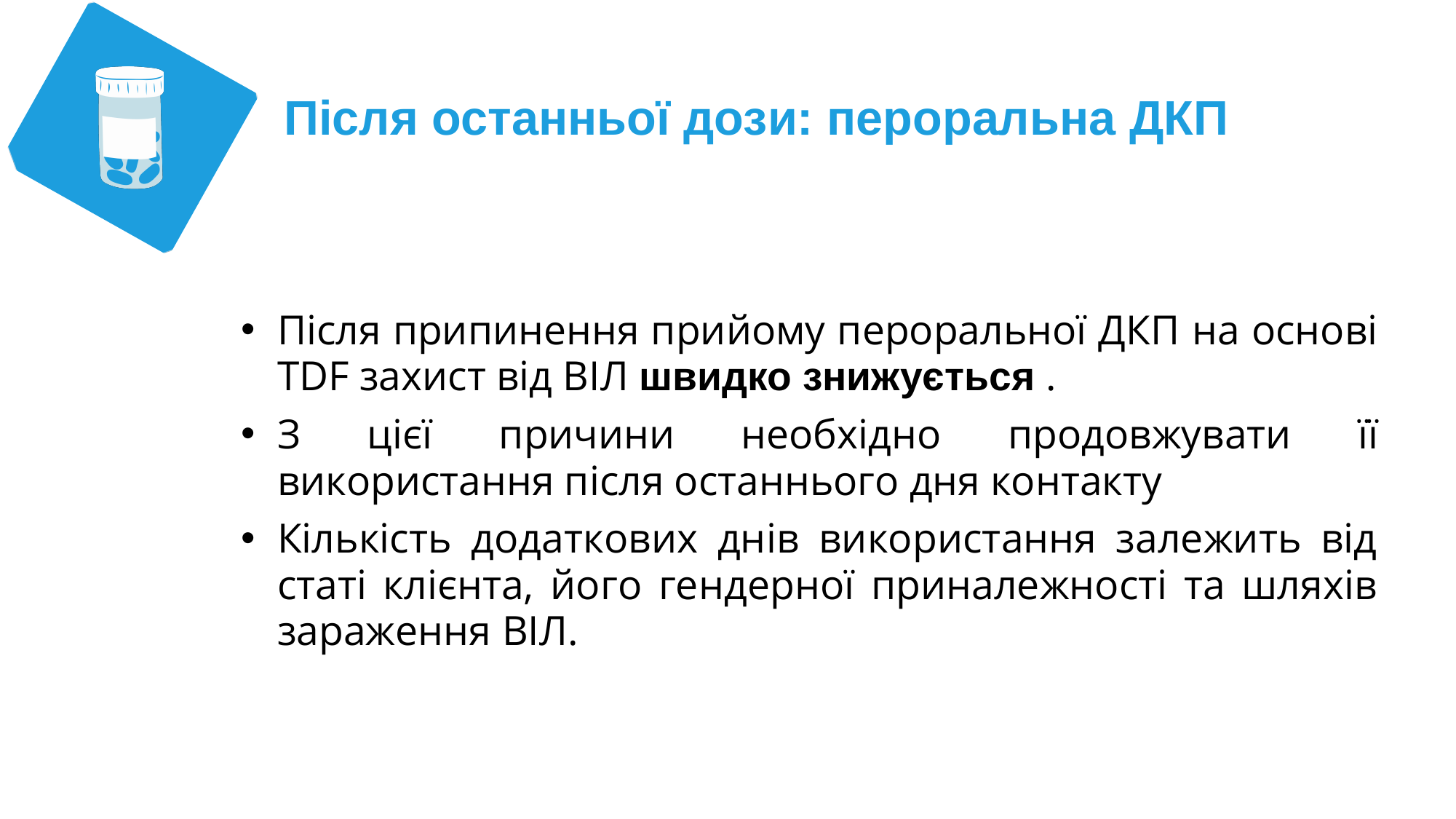

Після останньої дози: пероральна ДКП
Після припинення прийому пероральної ДКП на основі TDF захист від ВІЛ швидко знижується .
З цієї причини необхідно продовжувати її використання після останнього дня контакту
Кількість додаткових днів використання залежить від статі клієнта, його гендерної приналежності та шляхів зараження ВІЛ.